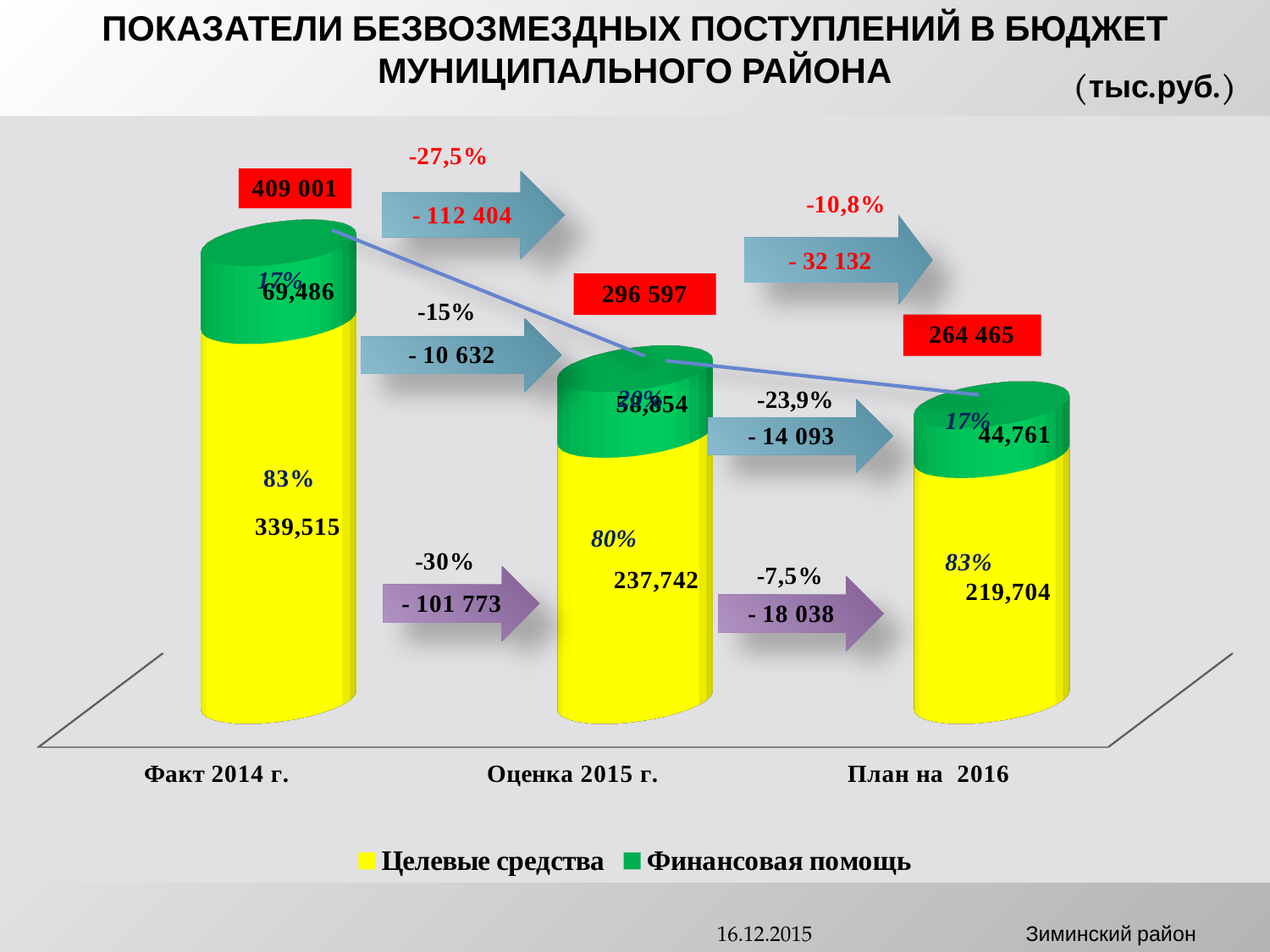

ПОКАЗАТЕЛИ БЕЗВОЗМЕЗДНЫХ ПОСТУПЛЕНИЙ В БЮДЖЕТ МУНИЦИПАЛЬНОГО РАЙОНА
(тыс.руб.)

[unsupported chart]

- 32 132
17%
-15%
20%
-23,9%
17%
80%

16.12.2015
Зиминский район